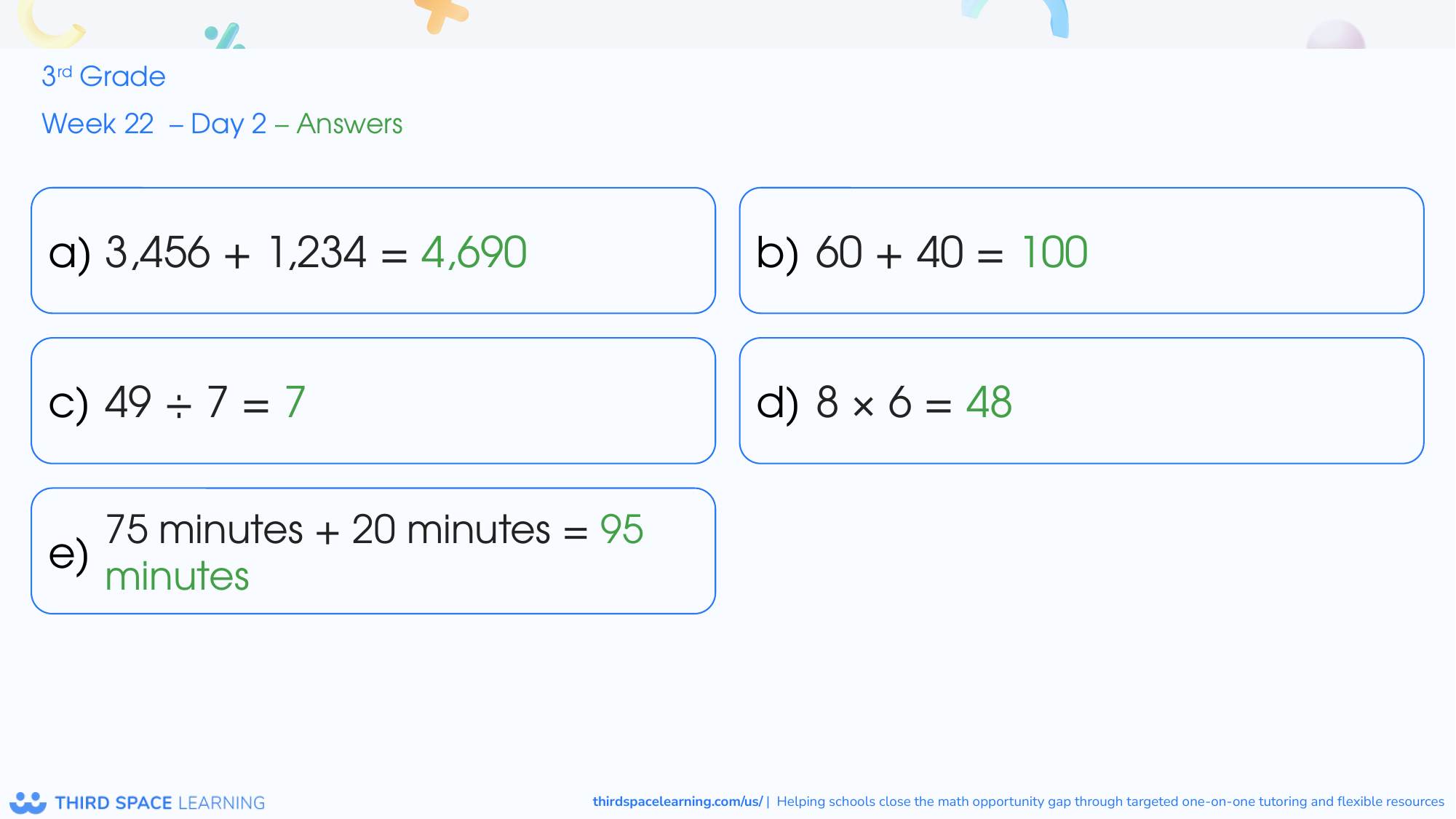

3rd Grade
Week 22  – Day 2 – Answers
3,456 + 1,234 = 4,690
60 + 40 = 100
49 ÷ 7 = 7
8 × 6 = 48
75 minutes + 20 minutes = 95 minutes